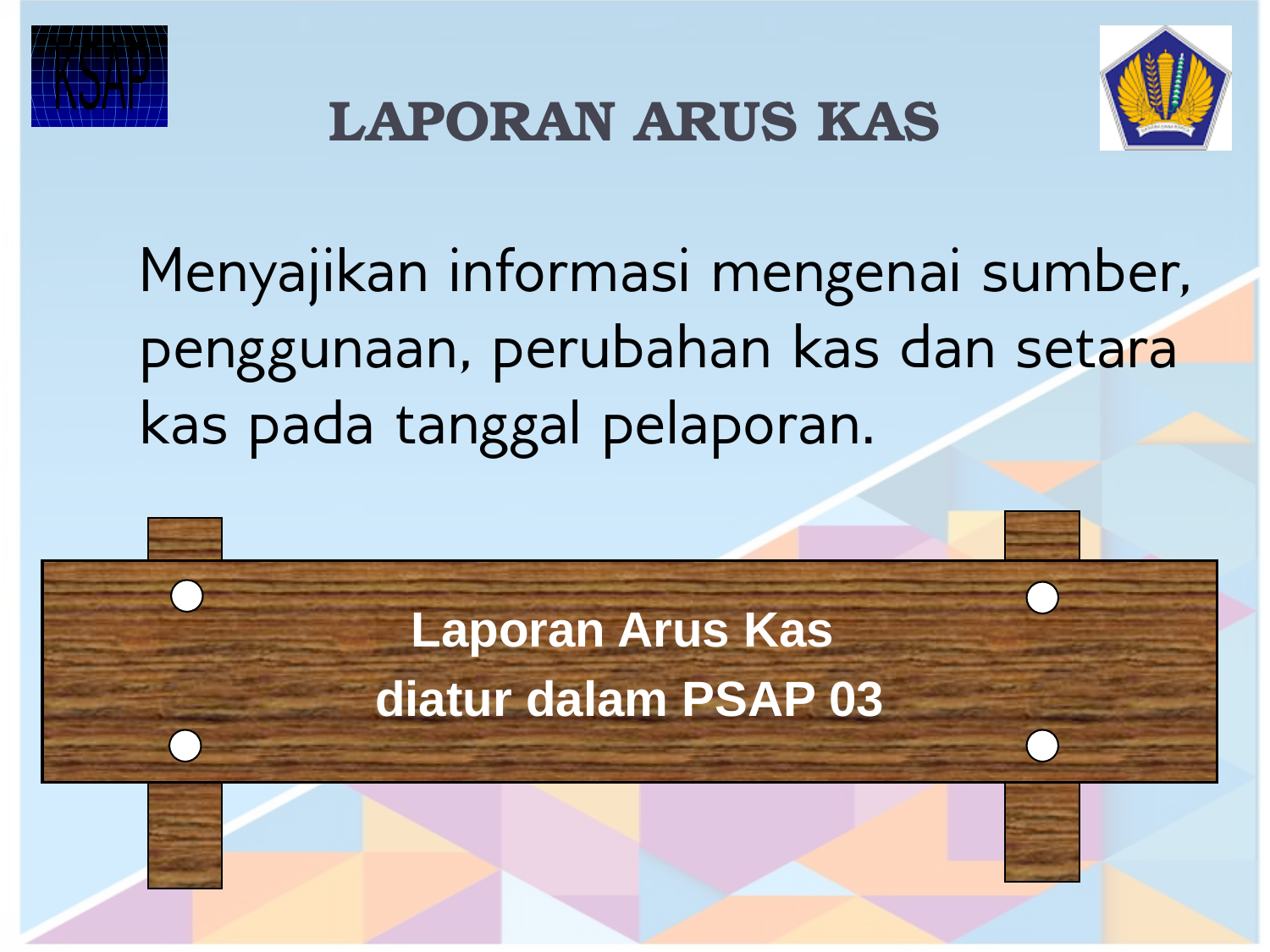

# LAPORAN ARUS KAS
	Menyajikan informasi mengenai sumber, penggunaan, perubahan kas dan setara kas pada tanggal pelaporan.

Laporan Arus Kas
diatur dalam PSAP 03